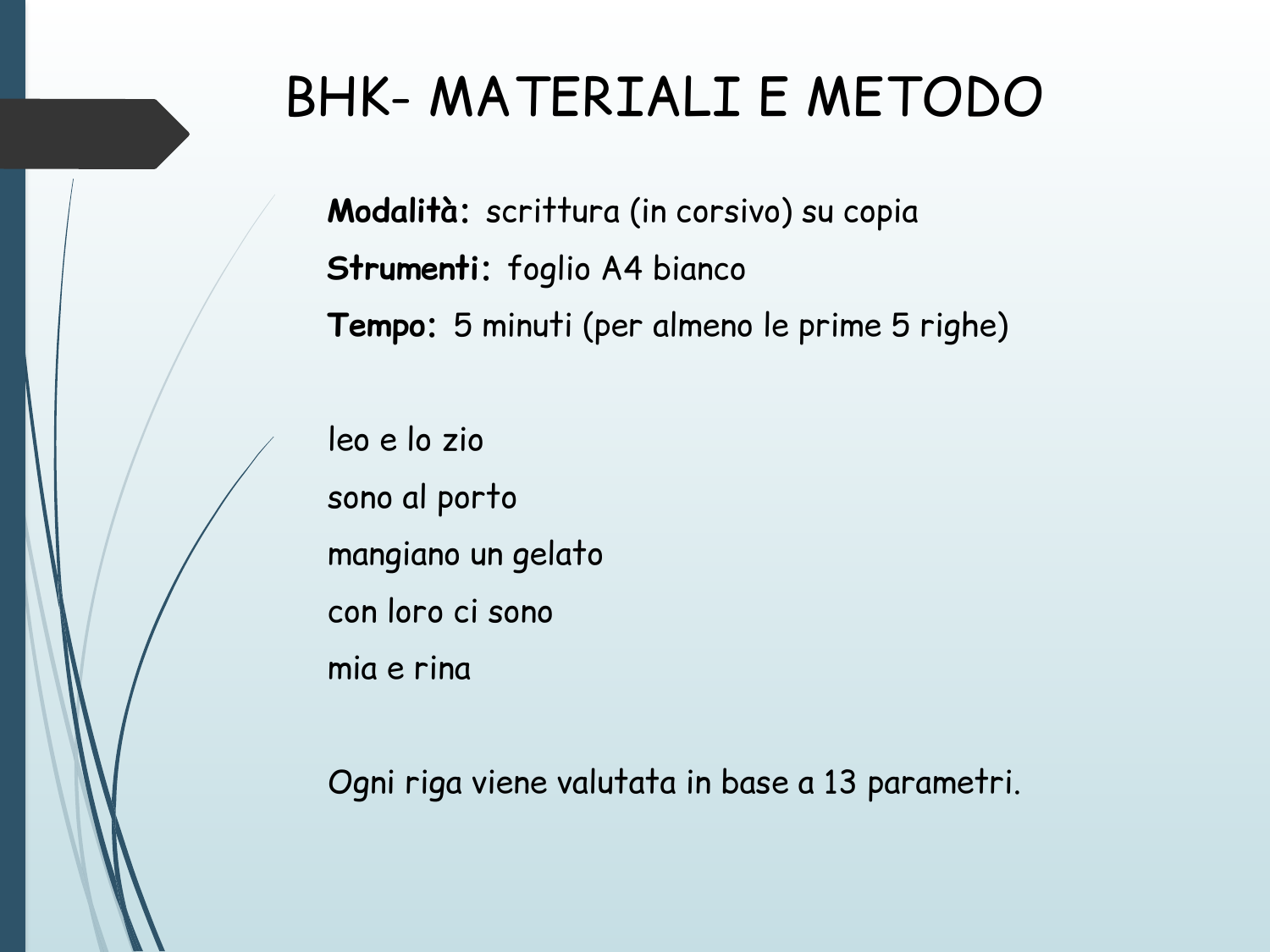

BHK- materiali e metodo
Modalità: scrittura (in corsivo) su copia
Strumenti: foglio A4 bianco
Tempo: 5 minuti (per almeno le prime 5 righe)

leo e lo zio
sono al porto
mangiano un gelato
con loro ci sono
mia e rina

Ogni riga viene valutata in base a 13 parametri.